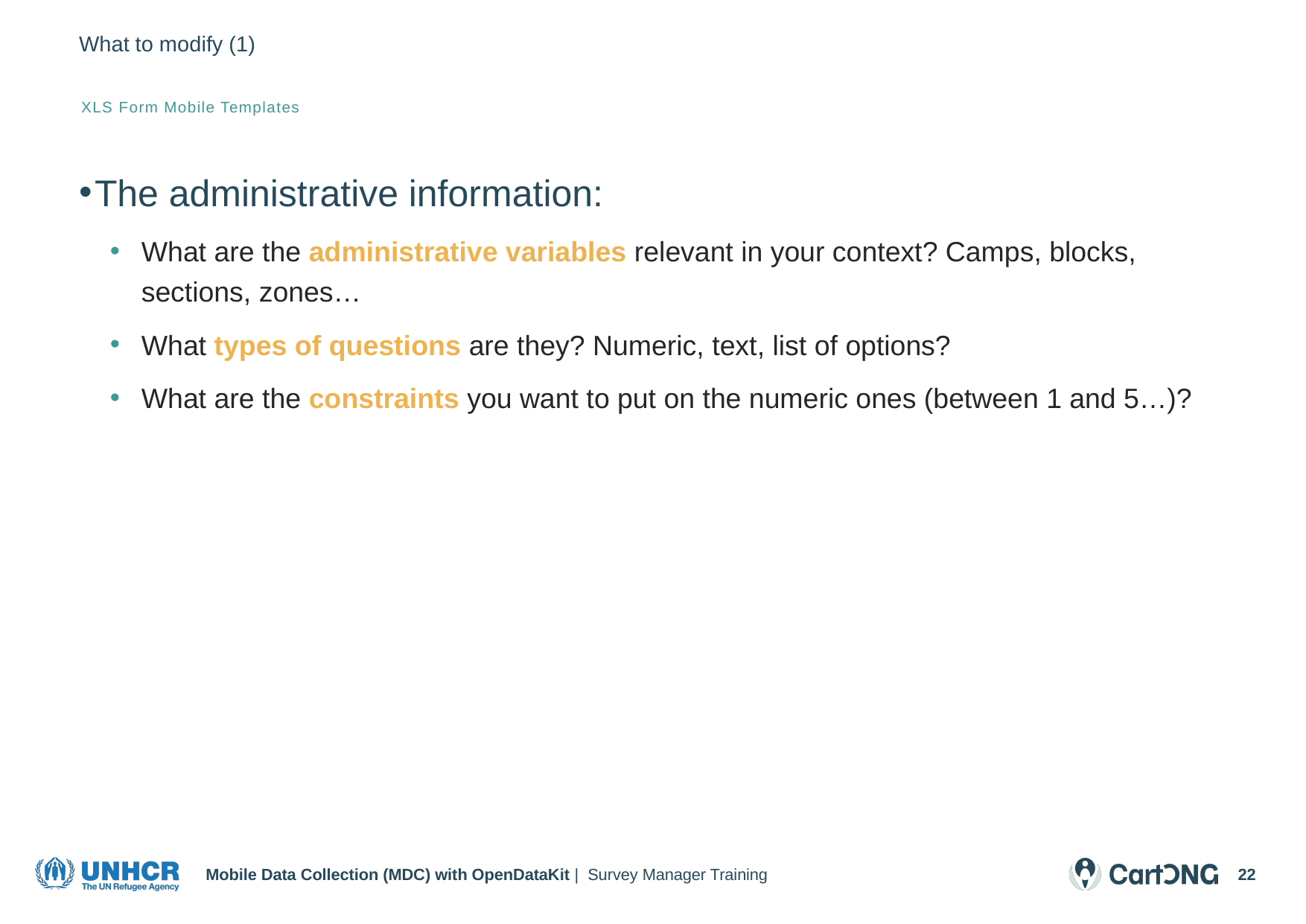

# What to modify (1)
XLS Form Mobile Templates
The administrative information:
What are the administrative variables relevant in your context? Camps, blocks, sections, zones…
What types of questions are they? Numeric, text, list of options?
What are the constraints you want to put on the numeric ones (between 1 and 5…)?
Mobile Data Collection (MDC) with OpenDataKit |  Survey Manager Training
22